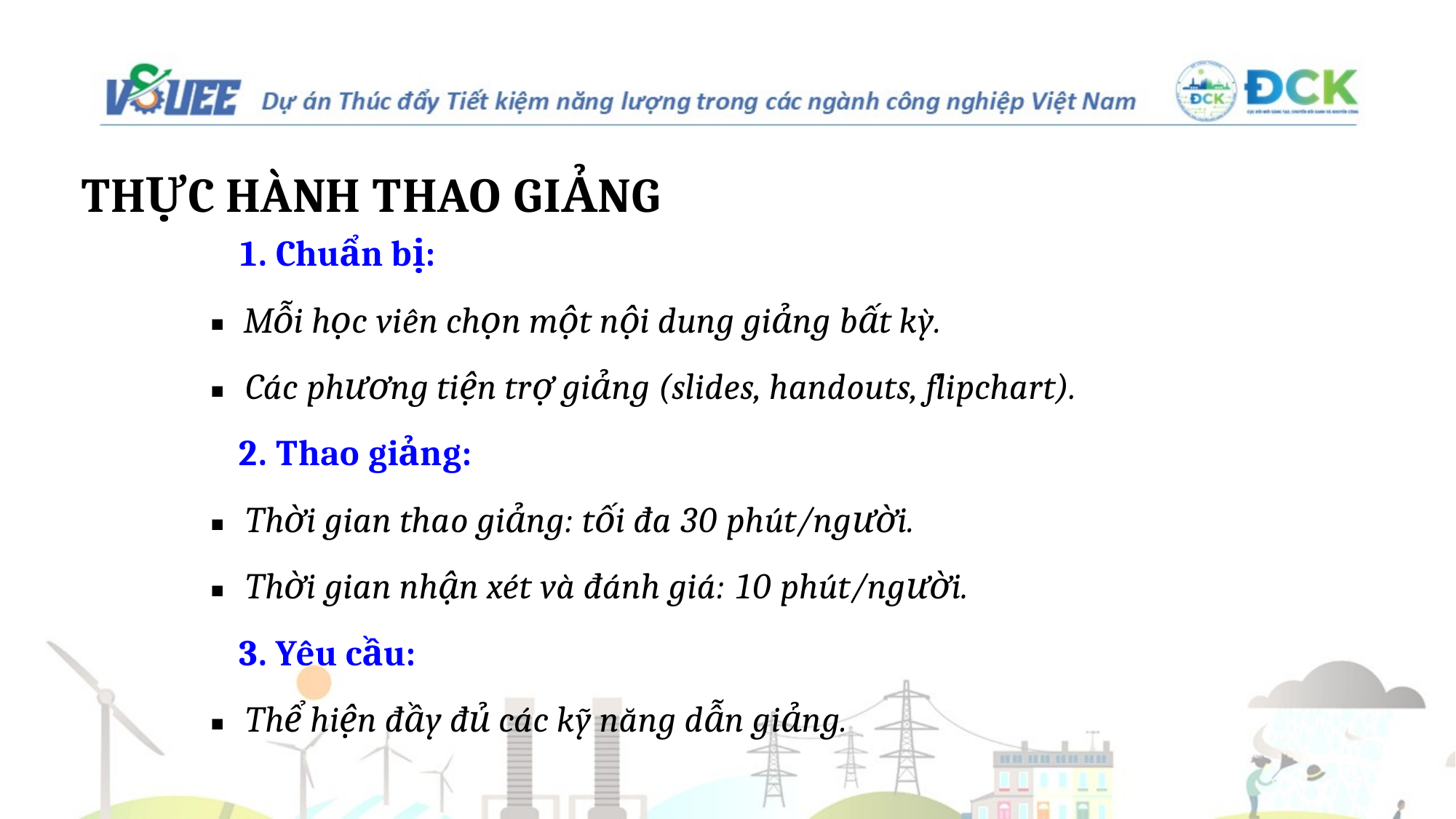

# THỰC HÀNH THAO GIẢNG
1. Chuẩn bị:
Mỗi học viên chọn một nội dung giảng bất kỳ.
Các phương tiện trợ giảng (slides, handouts, flipchart).
2. Thao giảng:
Thời gian thao giảng: tối đa 30 phút/người.
Thời gian nhận xét và đánh giá: 10 phút/người.
3. Yêu cầu:
Thể hiện đầy đủ các kỹ năng dẫn giảng.